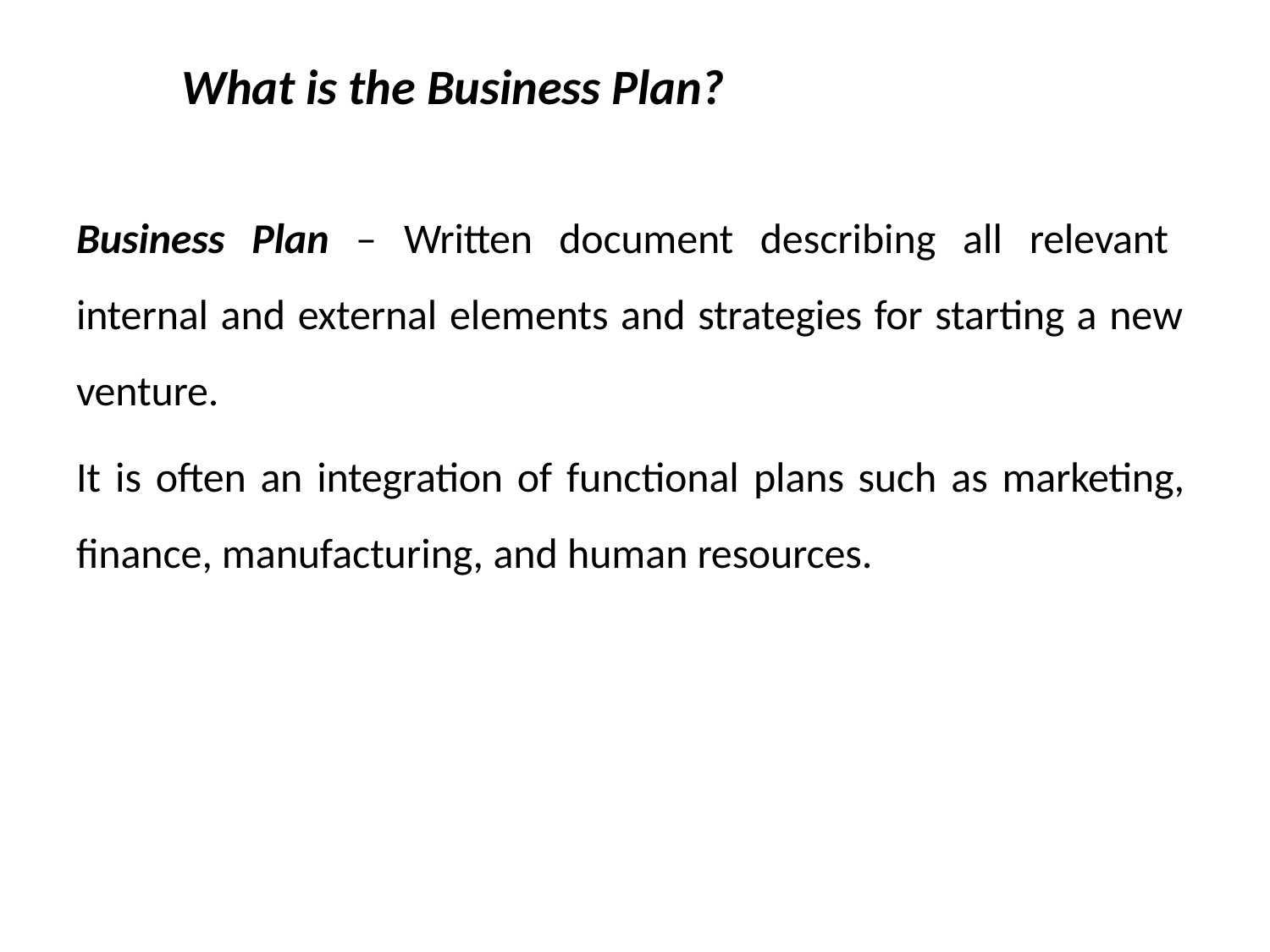

# What is the Business Plan?
Business Plan – Written document describing all relevant  internal and external elements and strategies for starting a new  venture.
It is often an integration of functional plans such as marketing,
finance, manufacturing, and human resources.